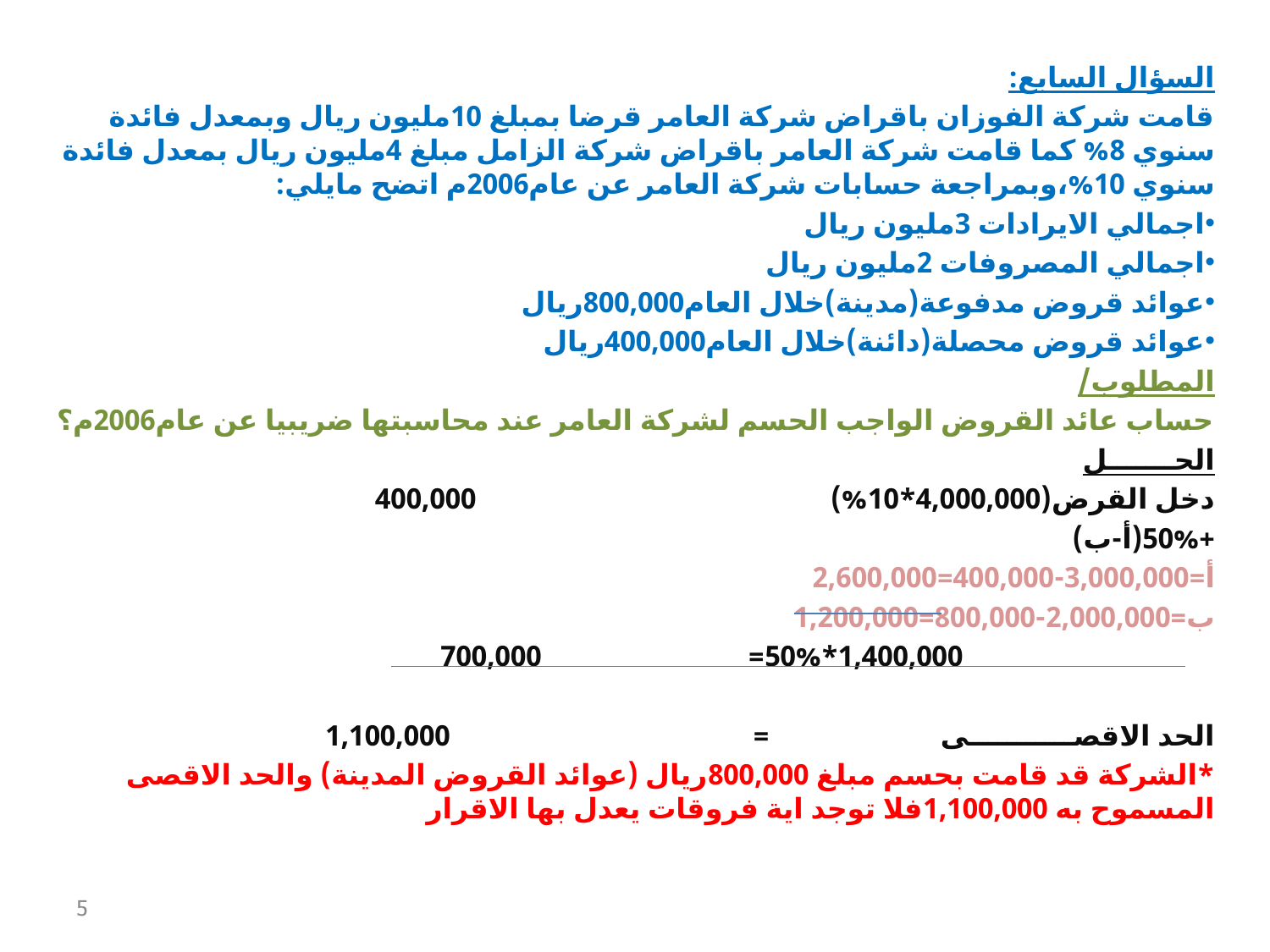

السؤال السابع:
قامت شركة الفوزان باقراض شركة العامر قرضا بمبلغ 10مليون ريال وبمعدل فائدة سنوي 8% كما قامت شركة العامر باقراض شركة الزامل مبلغ 4مليون ريال بمعدل فائدة سنوي 10%،وبمراجعة حسابات شركة العامر عن عام2006م اتضح مايلي:
اجمالي الايرادات 3مليون ريال
اجمالي المصروفات 2مليون ريال
عوائد قروض مدفوعة(مدينة)خلال العام800,000ريال
عوائد قروض محصلة(دائنة)خلال العام400,000ريال
المطلوب/
حساب عائد القروض الواجب الحسم لشركة العامر عند محاسبتها ضريبيا عن عام2006م؟
الحـــــــل
دخل القرض(4,000,000*10%)                                                400,000
+50%(أ-ب)
أ=3,000,000-400,000=2,600,000
ب=2,000,000-800,000=1,200,000
                                  1,400,000*50%=                            700,000

الحد الاقصـــــــــــى                       =                                         1,100,000
*الشركة قد قامت بحسم مبلغ 800,000ريال (عوائد القروض المدينة) والحد الاقصى المسموح به 1,100,000فلا توجد اية فروقات يعدل بها الاقرار

5